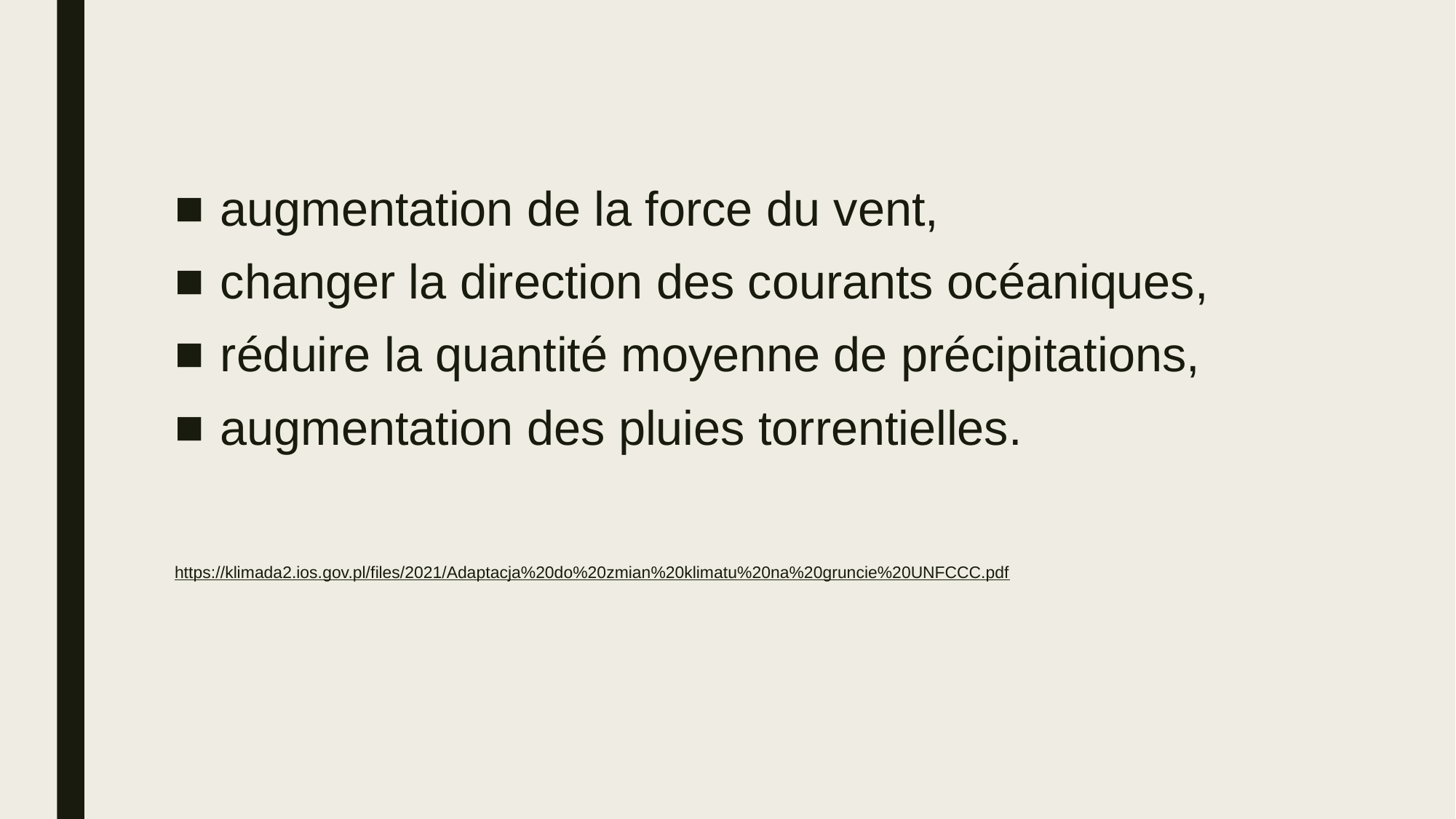

augmentation de la force du vent,
changer la direction des courants océaniques,
réduire la quantité moyenne de précipitations,
augmentation des pluies torrentielles.

https://klimada2.ios.gov.pl/files/2021/Adaptacja%20do%20zmian%20klimatu%20na%20gruncie%20UNFCCC.pdf